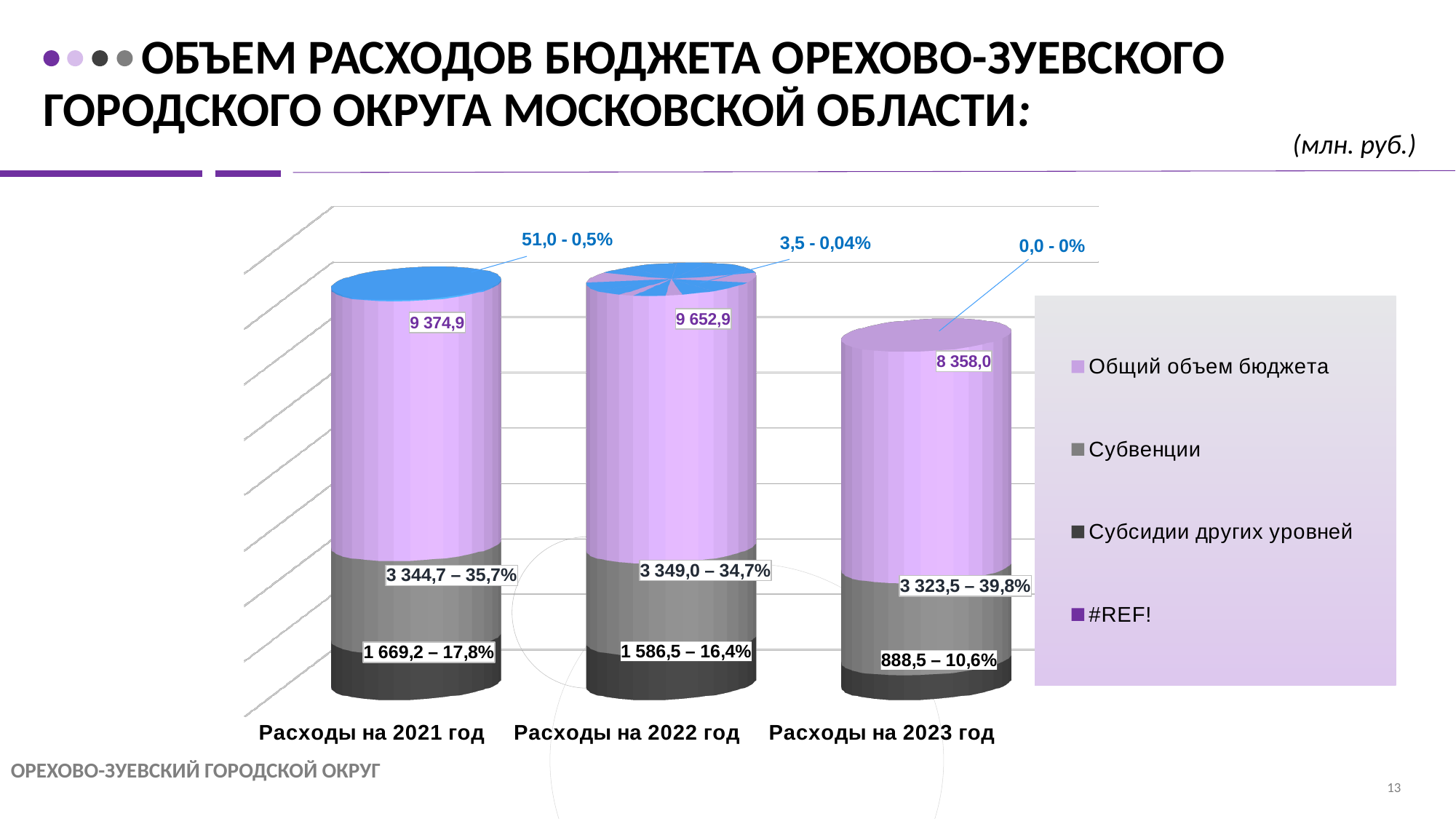

# объем расходов бюджета Орехово-Зуевского городского округа Московской области:
(млн. руб.)

[unsupported chart]

Орехово-Зуевский городской округ
13